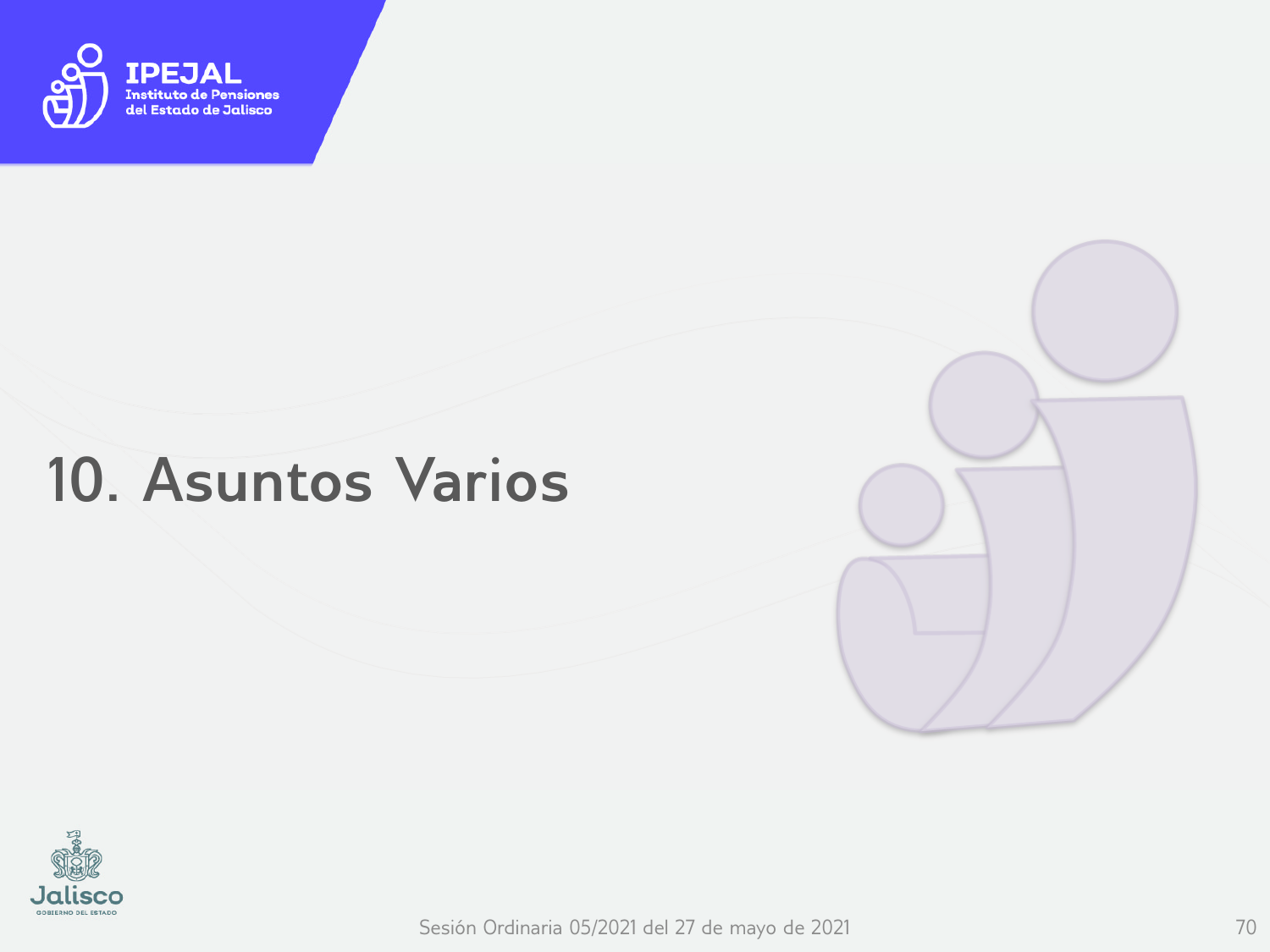

# 10. Asuntos Varios
70
Sesión Ordinaria 05/2021 del 27 de mayo de 2021